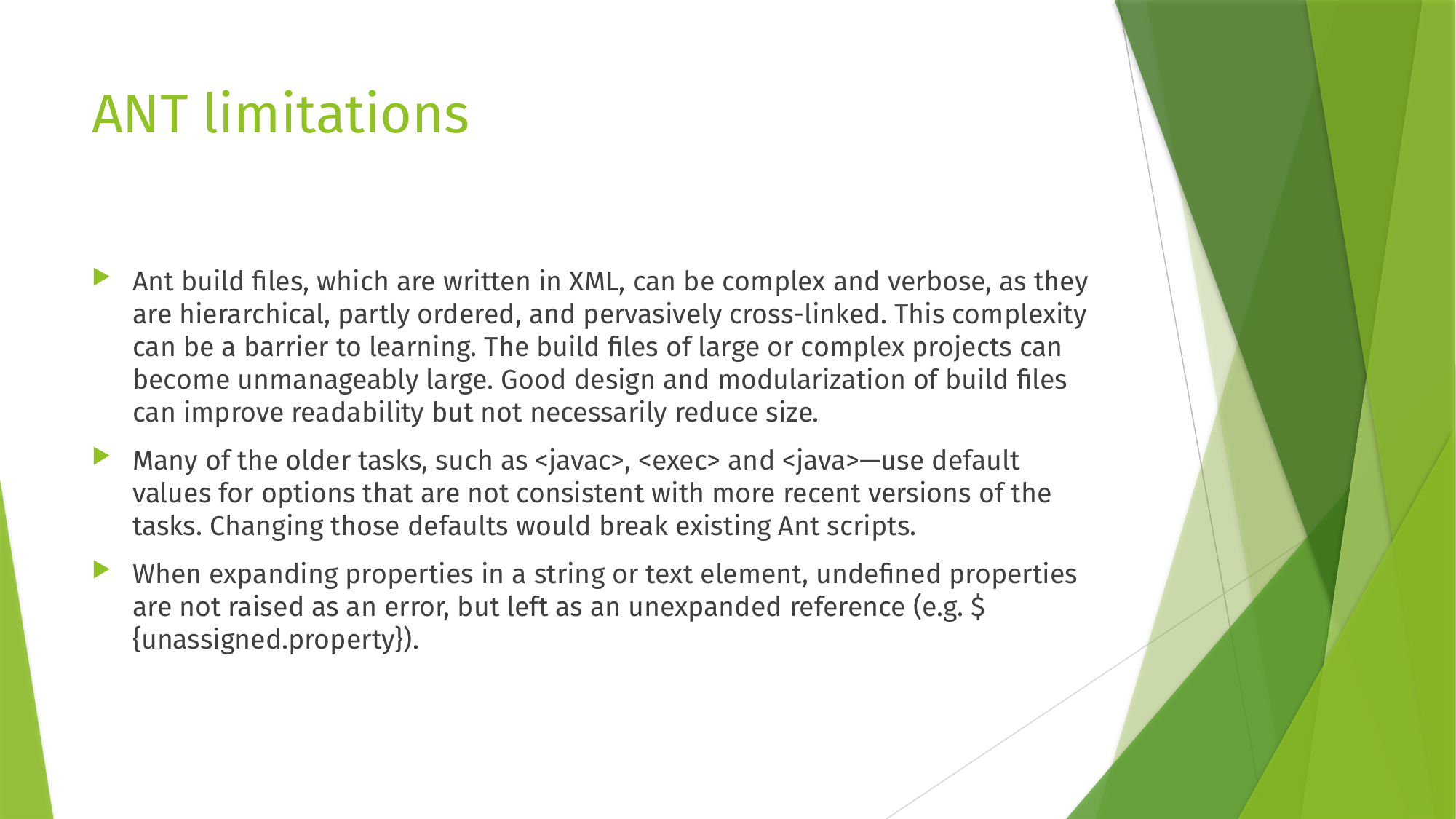

# ANT limitations
Ant build files, which are written in XML, can be complex and verbose, as they are hierarchical, partly ordered, and pervasively cross-linked. This complexity can be a barrier to learning. The build files of large or complex projects can become unmanageably large. Good design and modularization of build files can improve readability but not necessarily reduce size.
Many of the older tasks, such as <javac>, <exec> and <java>—use default values for options that are not consistent with more recent versions of the tasks. Changing those defaults would break existing Ant scripts.
When expanding properties in a string or text element, undefined properties are not raised as an error, but left as an unexpanded reference (e.g. ${unassigned.property}).